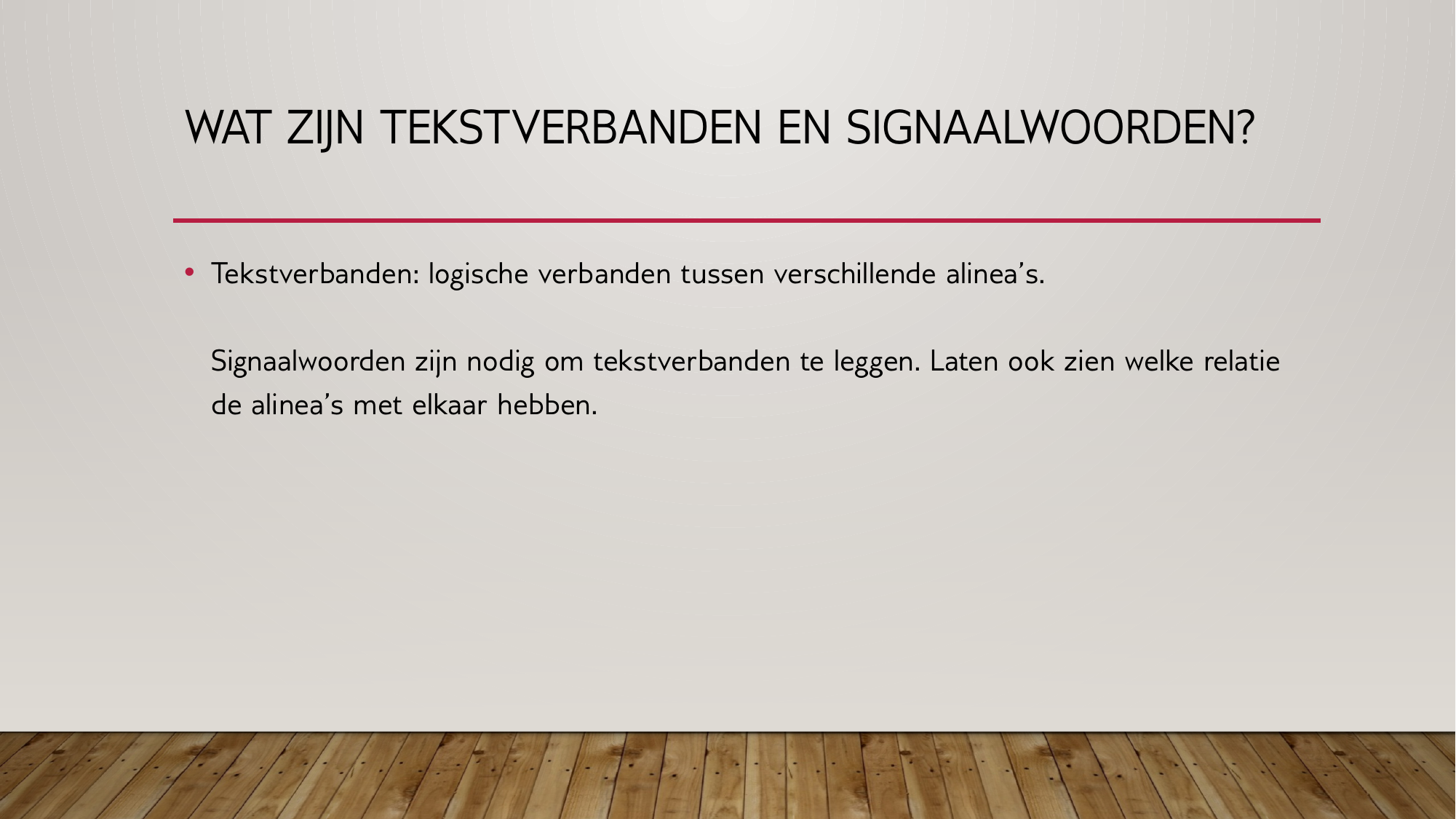

# Wat zijn tekstverbanden en signaalwoorden?
Tekstverbanden: logische verbanden tussen verschillende alinea’s.
Signaalwoorden zijn nodig om tekstverbanden te leggen. Laten ook zien welke relatie de alinea’s met elkaar hebben.